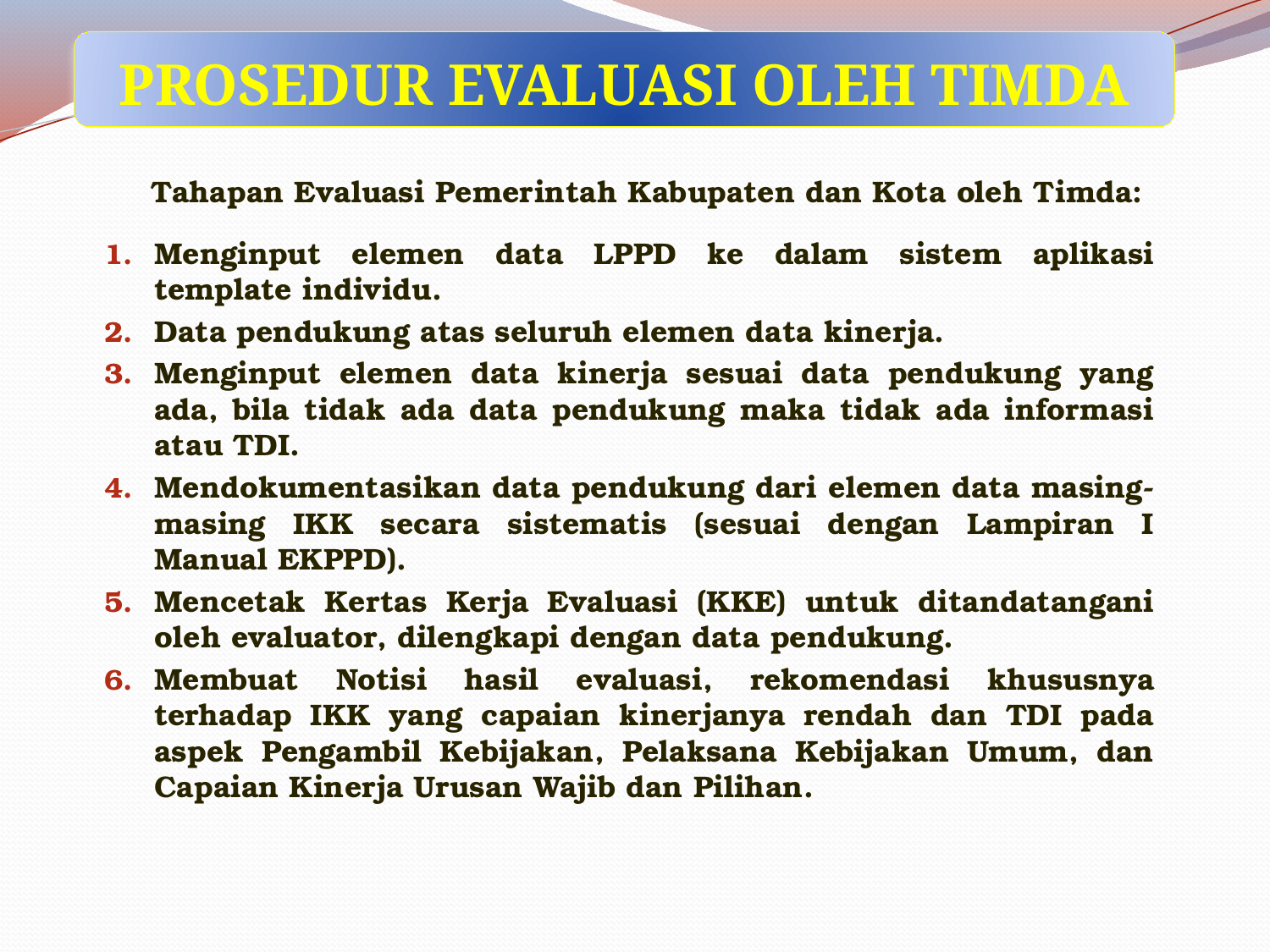

PROSEDUR EVALUASI OLEH TIMDA
Tahapan Evaluasi Pemerintah Kabupaten dan Kota oleh Timda:

Menginput elemen data LPPD ke dalam sistem aplikasi template individu.
Data pendukung atas seluruh elemen data kinerja.
Menginput elemen data kinerja sesuai data pendukung yang ada, bila tidak ada data pendukung maka tidak ada informasi atau TDI.
Mendokumentasikan data pendukung dari elemen data masing-masing IKK secara sistematis (sesuai dengan Lampiran I Manual EKPPD).
Mencetak Kertas Kerja Evaluasi (KKE) untuk ditandatangani oleh evaluator, dilengkapi dengan data pendukung.
Membuat Notisi hasil evaluasi, rekomendasi khususnya terhadap IKK yang capaian kinerjanya rendah dan TDI pada aspek Pengambil Kebijakan, Pelaksana Kebijakan Umum, dan Capaian Kinerja Urusan Wajib dan Pilihan.